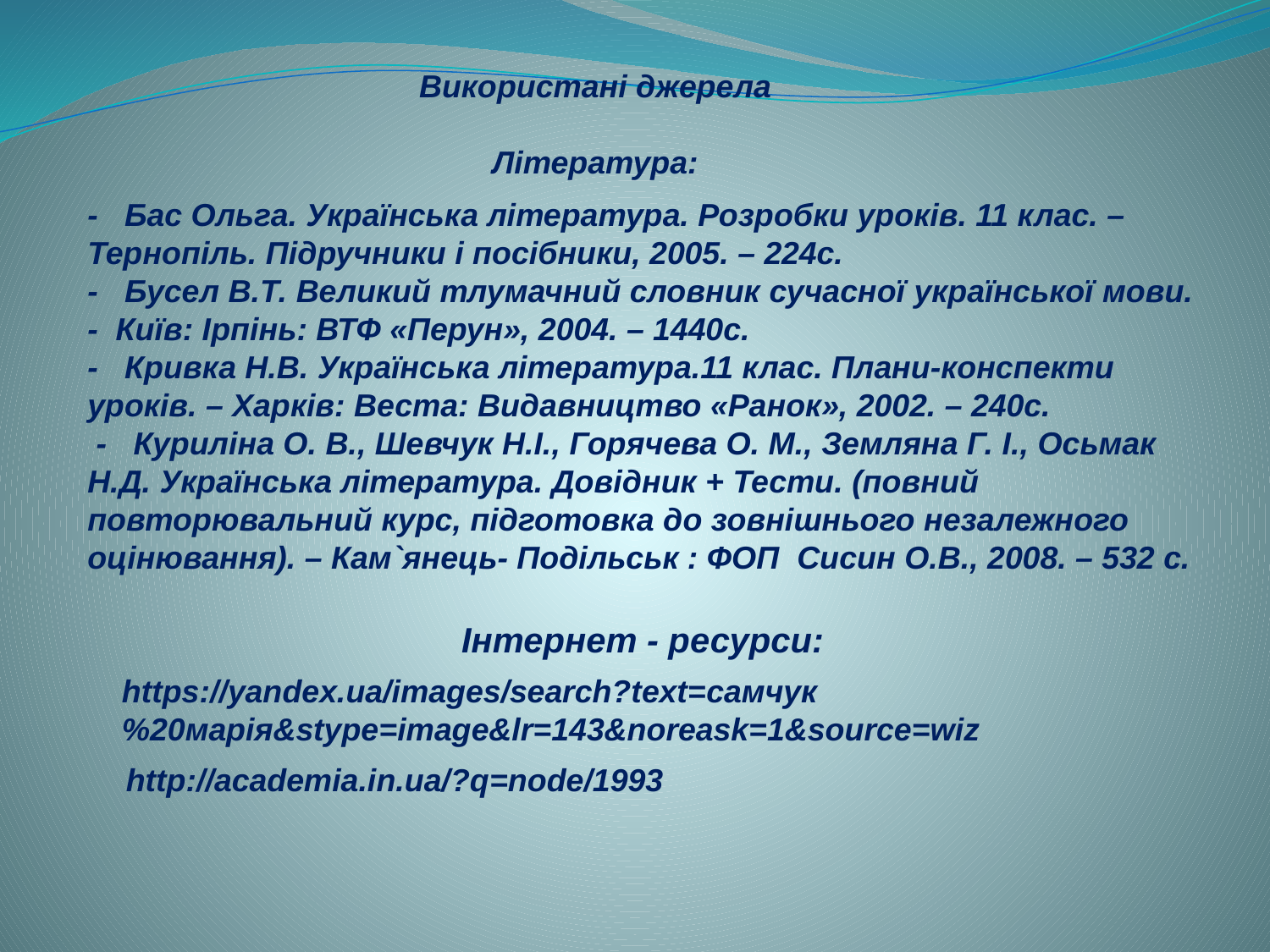

Використані джерела
Література:
-   Бас Ольга. Українська література. Розробки уроків. 11 клас. – Тернопіль. Підручники і посібники, 2005. – 224с.
-   Бусел В.Т. Великий тлумачний словник сучасної української мови. -  Київ: Ірпінь: ВТФ «Перун», 2004. – 1440с.
-   Кривка Н.В. Українська література.11 клас. Плани-конспекти уроків. – Харків: Веста: Видавництво «Ранок», 2002. – 240с.
 -   Куриліна О. В., Шевчук Н.І., Горячева О. М., Земляна Г. І., Осьмак Н.Д. Українська література. Довідник + Тести. (повний повторювальний курс, підготовка до зовнішнього незалежного оцінювання). – Кам`янець- Подільськ : ФОП  Сисин О.В., 2008. – 532 с.

Інтернет - ресурси:

https://yandex.ua/images/search?text=самчук%20марія&stype=image&lr=143&noreask=1&source=wiz
http://academia.in.ua/?q=node/1993